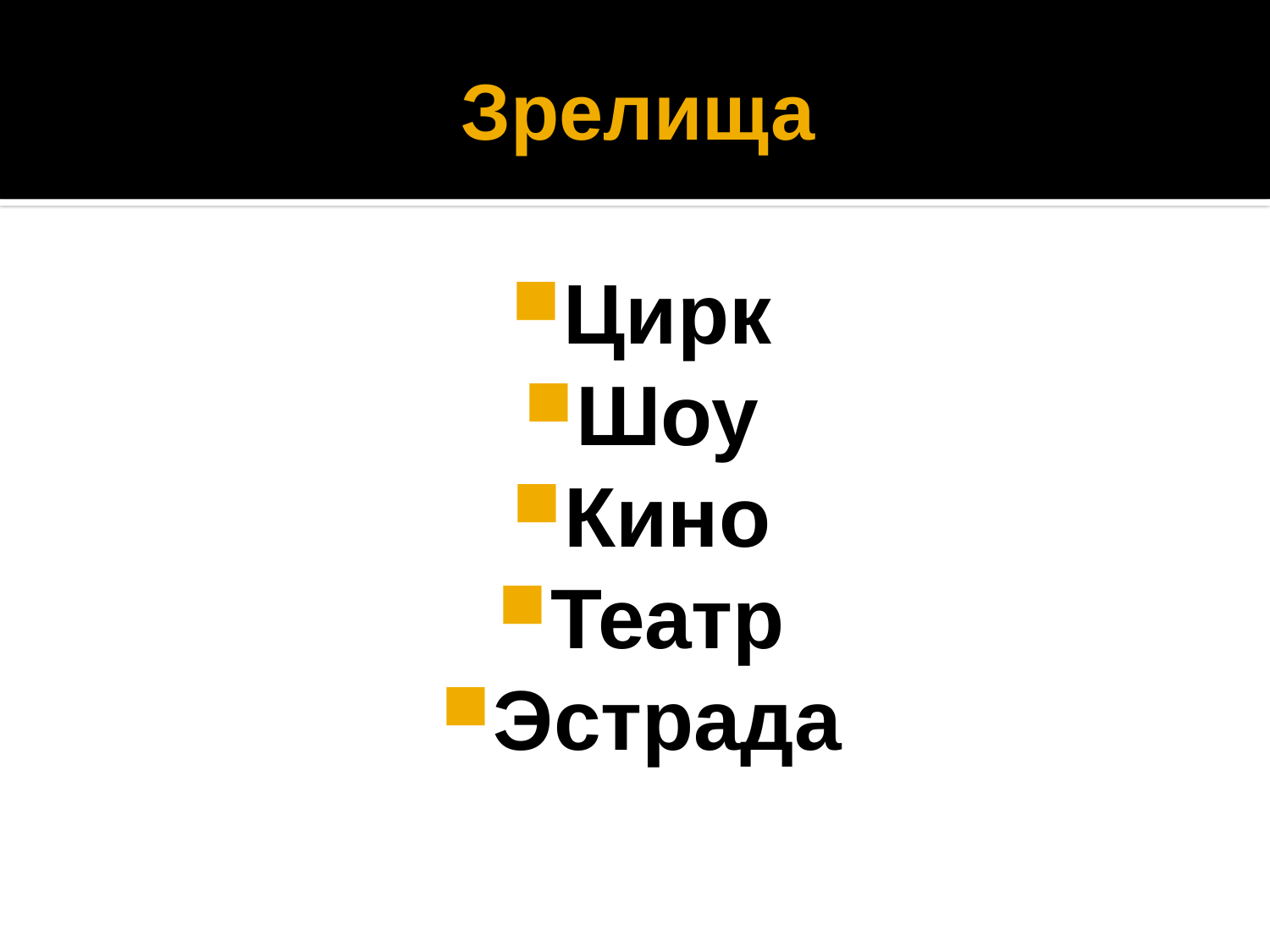

# Зрелища
Цирк
Шоу
Кино
Театр
Эстрада